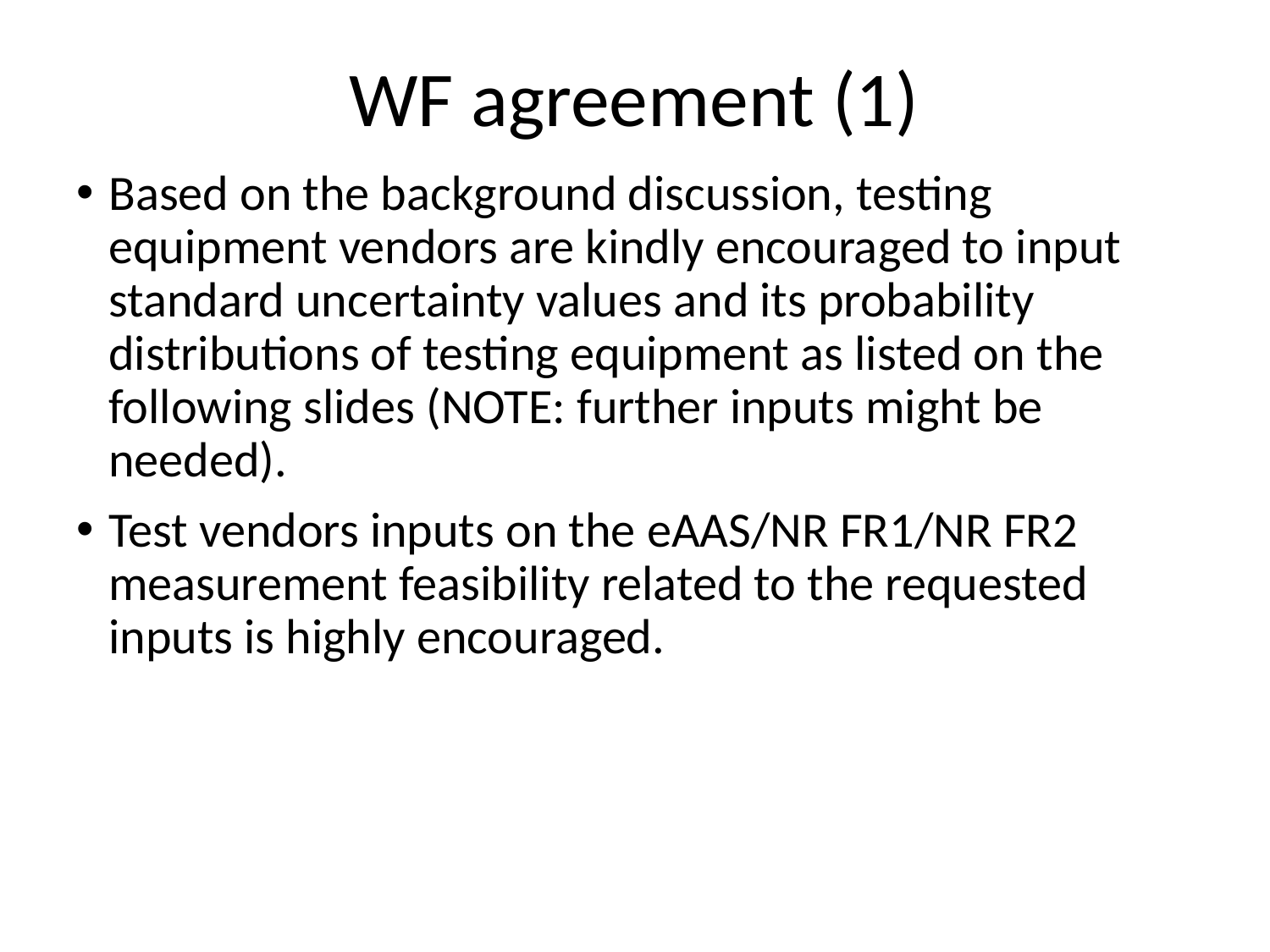

# WF agreement (1)
Based on the background discussion, testing equipment vendors are kindly encouraged to input standard uncertainty values and its probability distributions of testing equipment as listed on the following slides (NOTE: further inputs might be needed).
Test vendors inputs on the eAAS/NR FR1/NR FR2 measurement feasibility related to the requested inputs is highly encouraged.